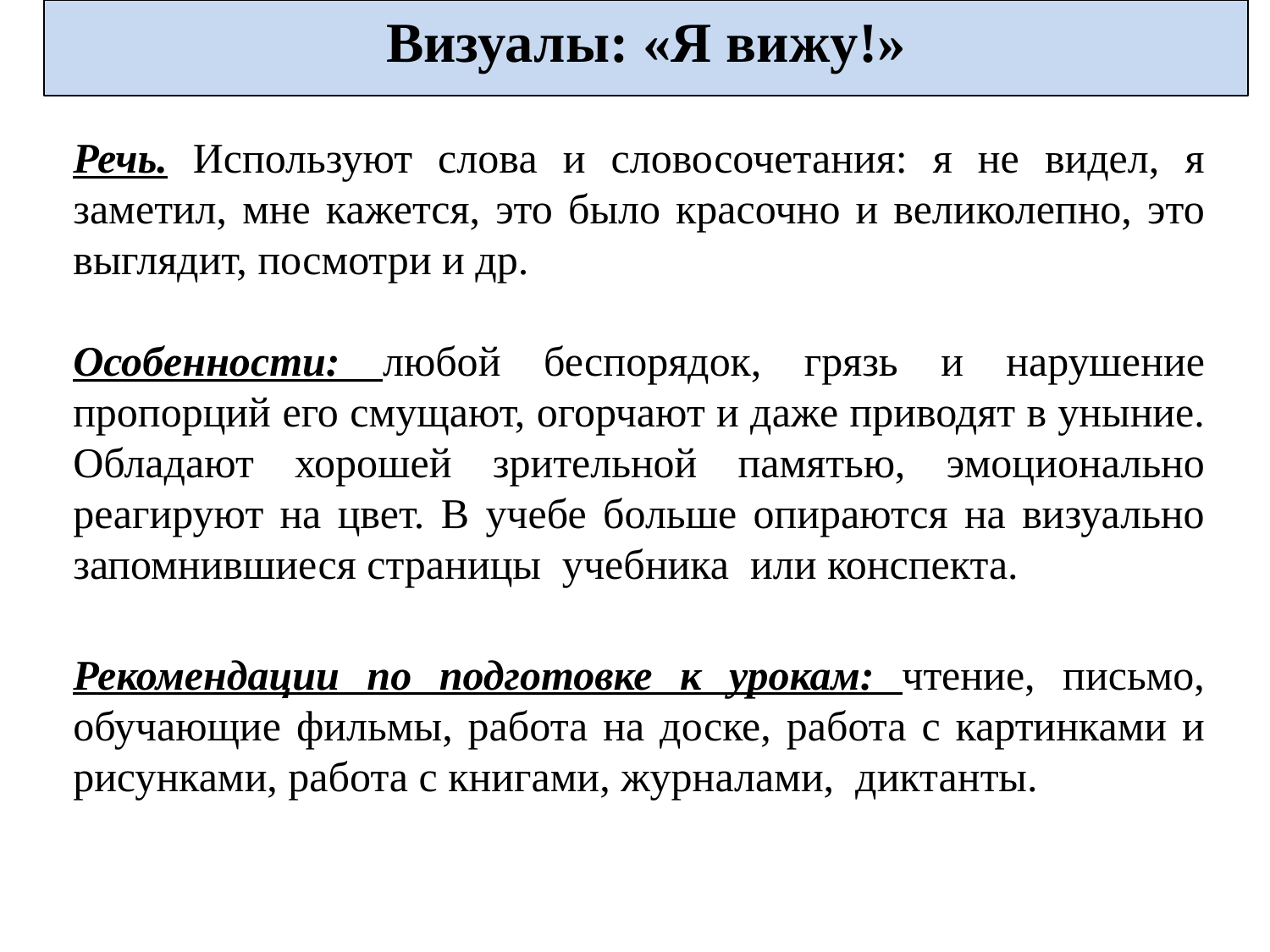

Визуалы: «Я вижу!»
Речь. Используют слова и словосочетания: я не видел, я заметил, мне кажется, это было красочно и великолепно, это выглядит, посмотри и др.

Особенности: любой беспорядок, грязь и нарушение пропорций его смущают, огорчают и даже приводят в уныние. Обладают хорошей зрительной памятью, эмоционально реагируют на цвет. В учебе больше опираются на визуально запомнившиеся страницы  учебника  или конспекта.

Рекомендации по подготовке к урокам: чтение, письмо, обучающие филь­мы, работа на доске, работа с картинками и рисунками, работа с книгами, журналами,  диктанты.